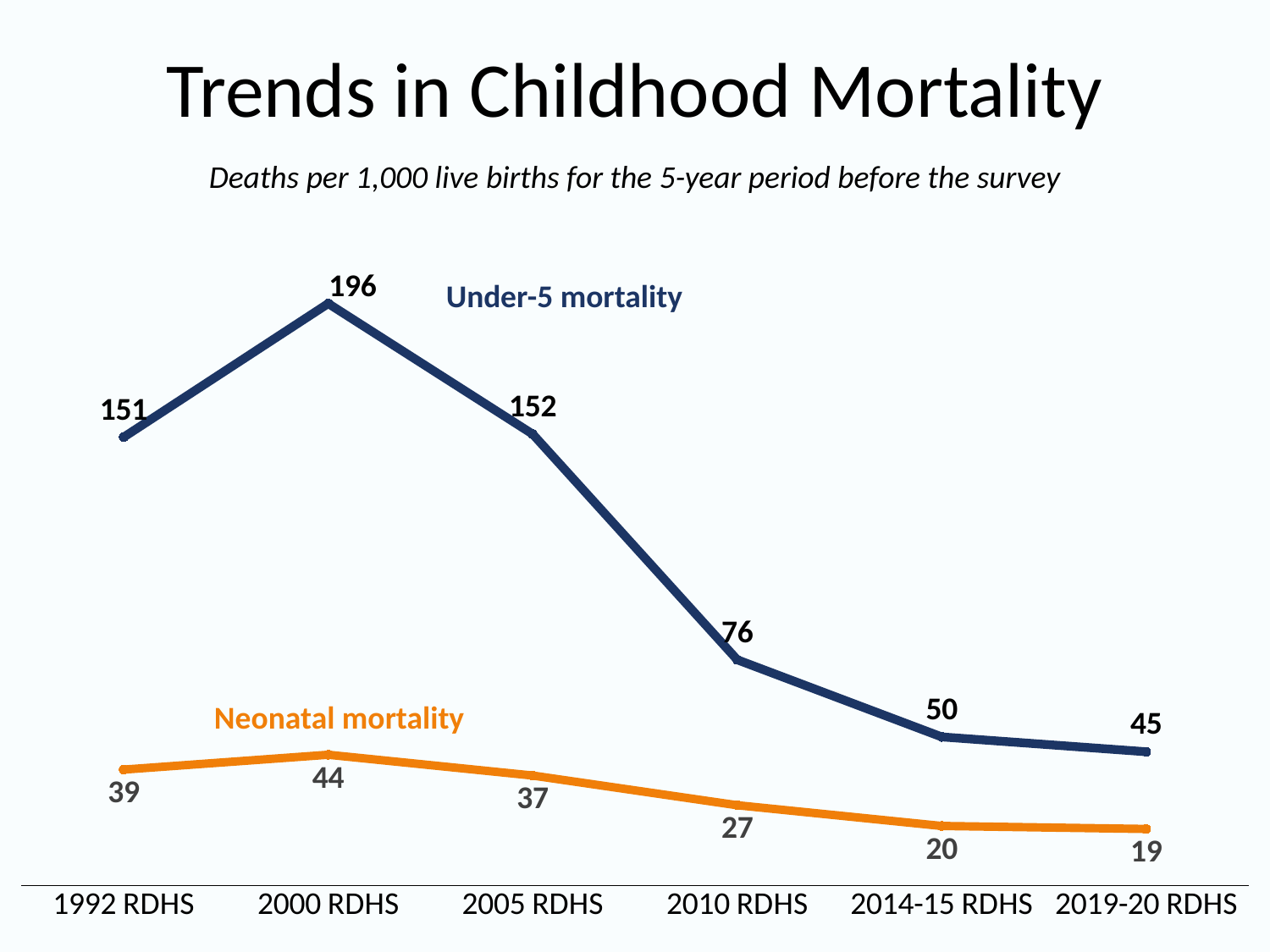

# Trends in Childhood Mortality
Deaths per 1,000 live births for the 5-year period before the survey

### Chart

| Category | Column1 | Column3 |
|---|---|---|
| 1992 RDHS | 151.0 | 39.0 |
| 2000 RDHS | 196.0 | 44.0 |
| 2005 RDHS | 152.0 | 37.0 |
| 2010 RDHS | 76.0 | 27.0 |
| 2014-15 RDHS | 50.0 | 20.0 |
| 2019-20 RDHS | 45.0 | 19.0 |
Under-5 mortality
Neonatal mortality